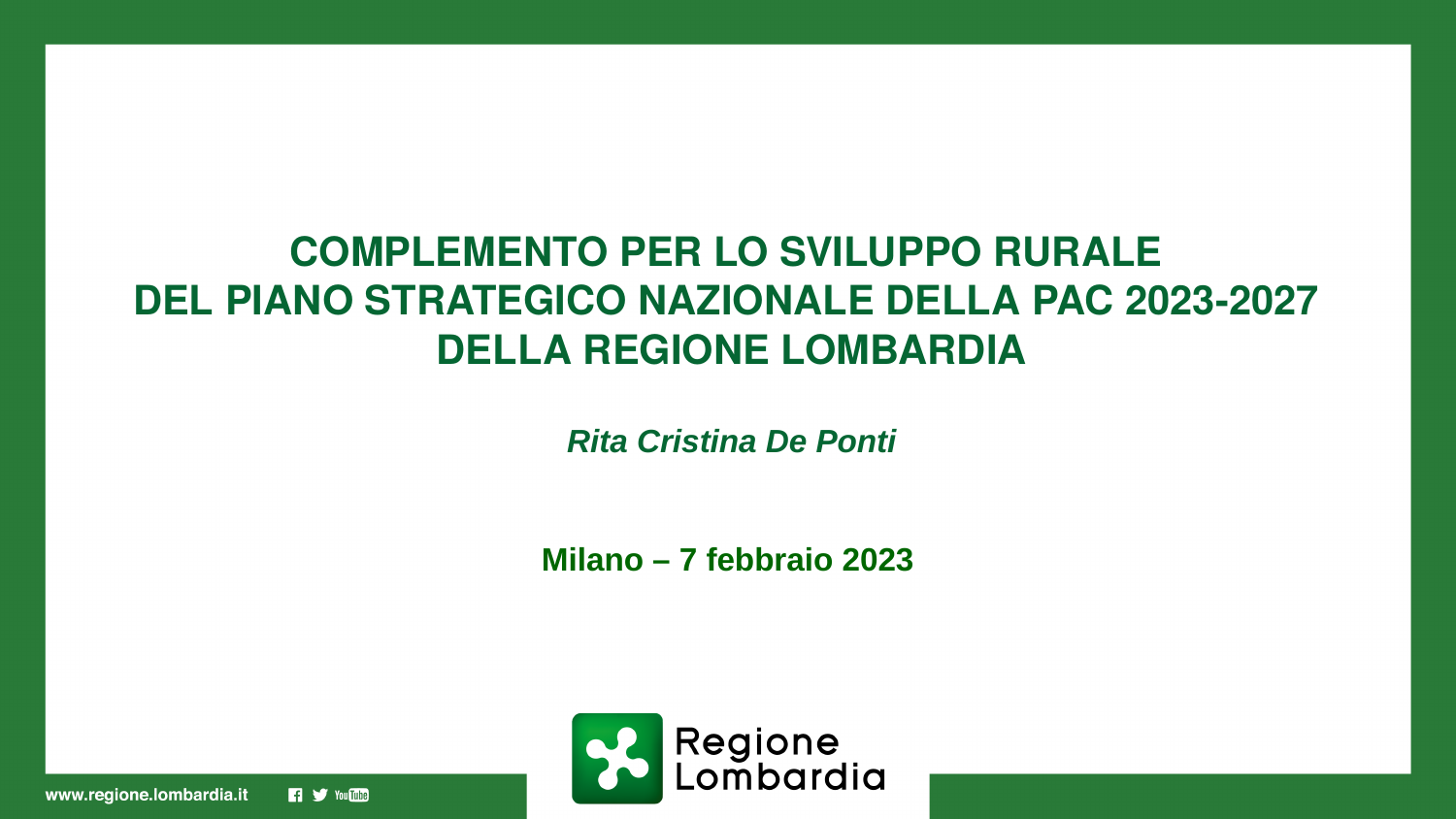

# COMPLEMENTO PER LO SVILUPPO RURALE DEL PIANO STRATEGICO NAZIONALE DELLA PAC 2023-2027 DELLA REGIONE LOMBARDIA Rita Cristina De Ponti
Milano – 7 febbraio 2023